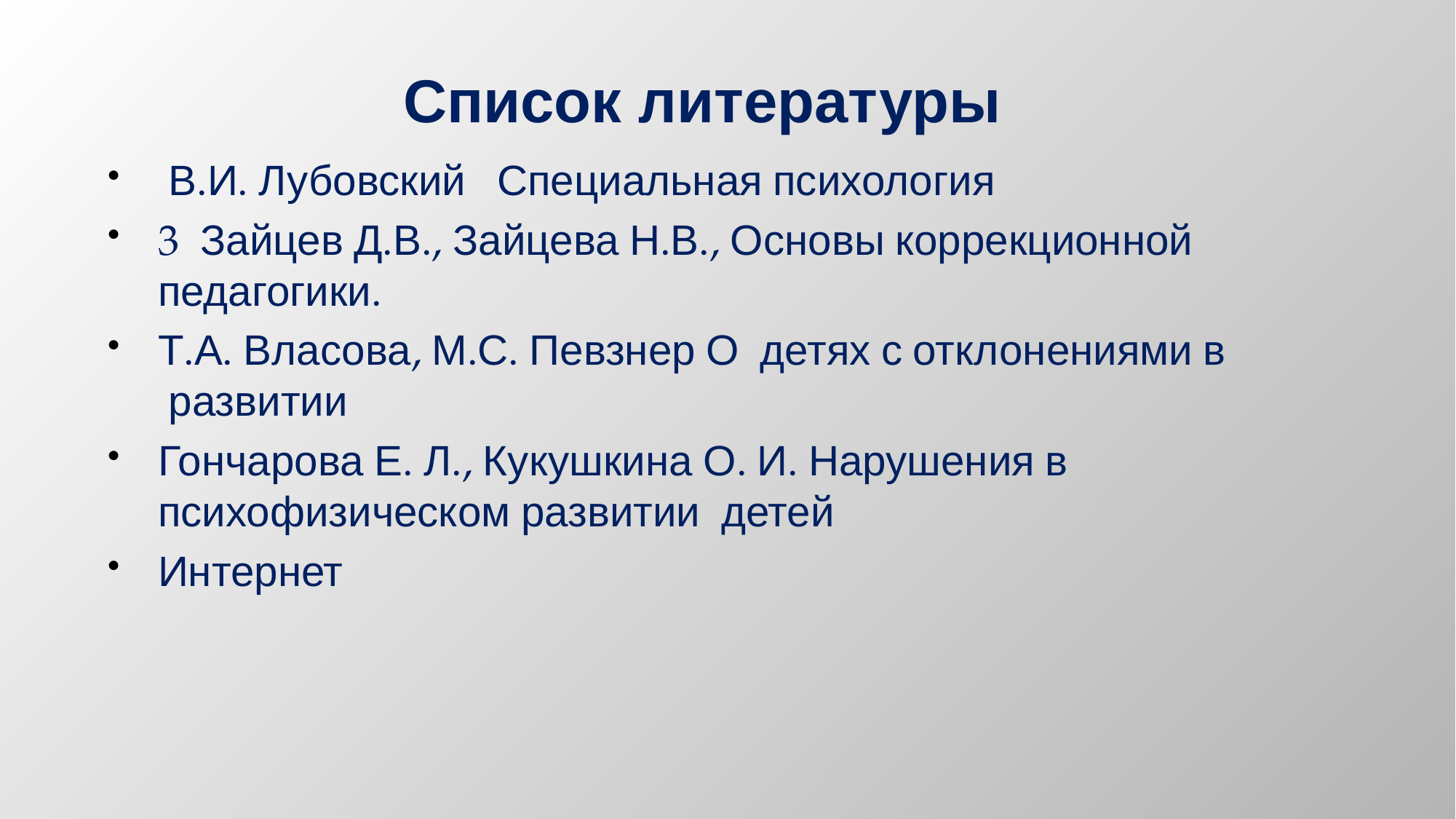

# Список литературы
 В.И. Лубовский   Специальная психология
3  Зайцев Д.В., Зайцева Н.В., Основы коррекционной педагогики.
Т.А. Власова, М.С. Певзнер О  детях с отклонениями в  развитии
Гончарова Е. Л., Кукушкина О. И. Нарушения в психофизическом развитии  детей
Интернет